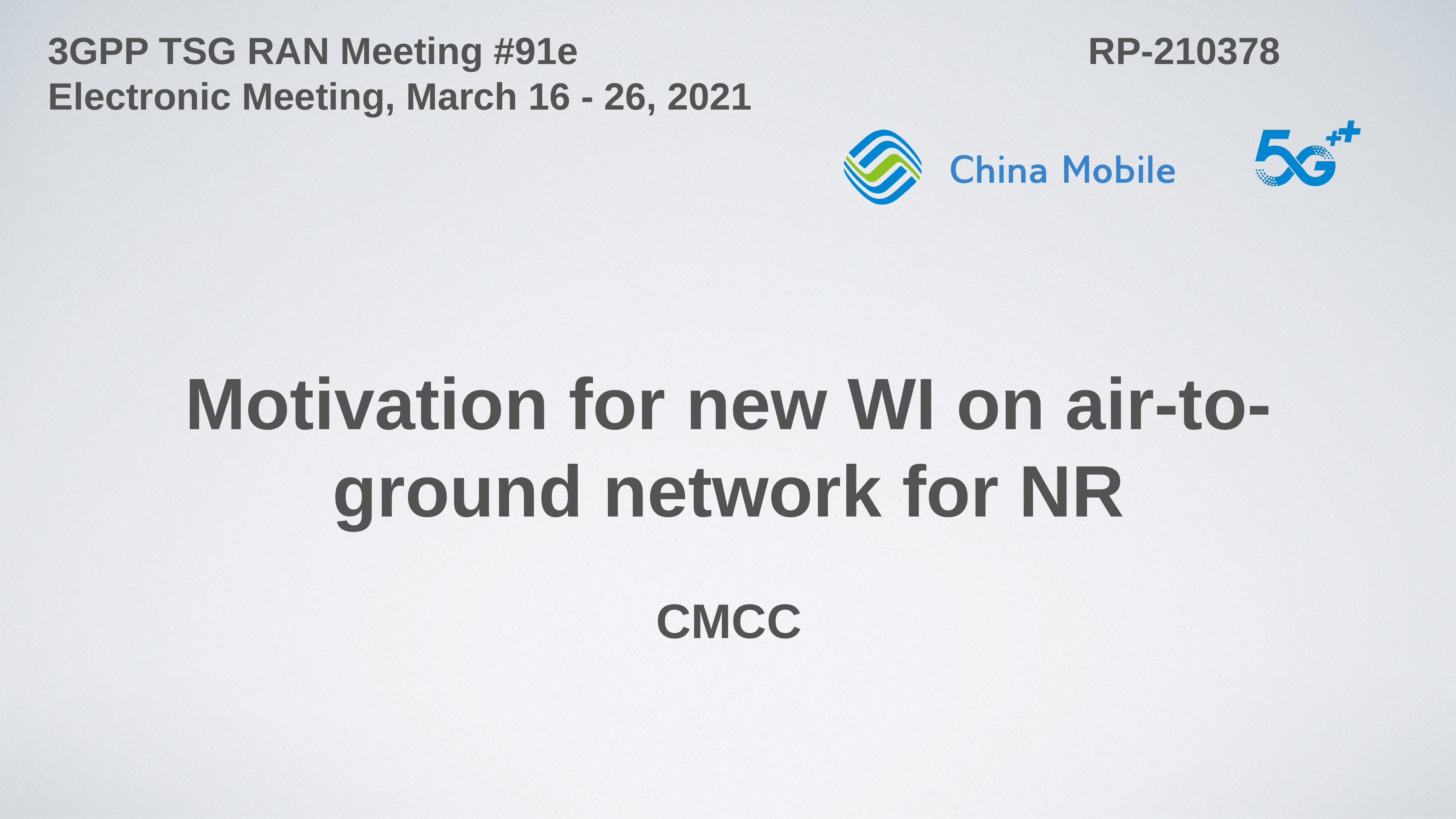

3GPP TSG RAN Meeting #91e	                                               RP-210378
Electronic Meeting, March 16 - 26, 2021

Motivation for new WI on air-to-ground network for NR

CMCC